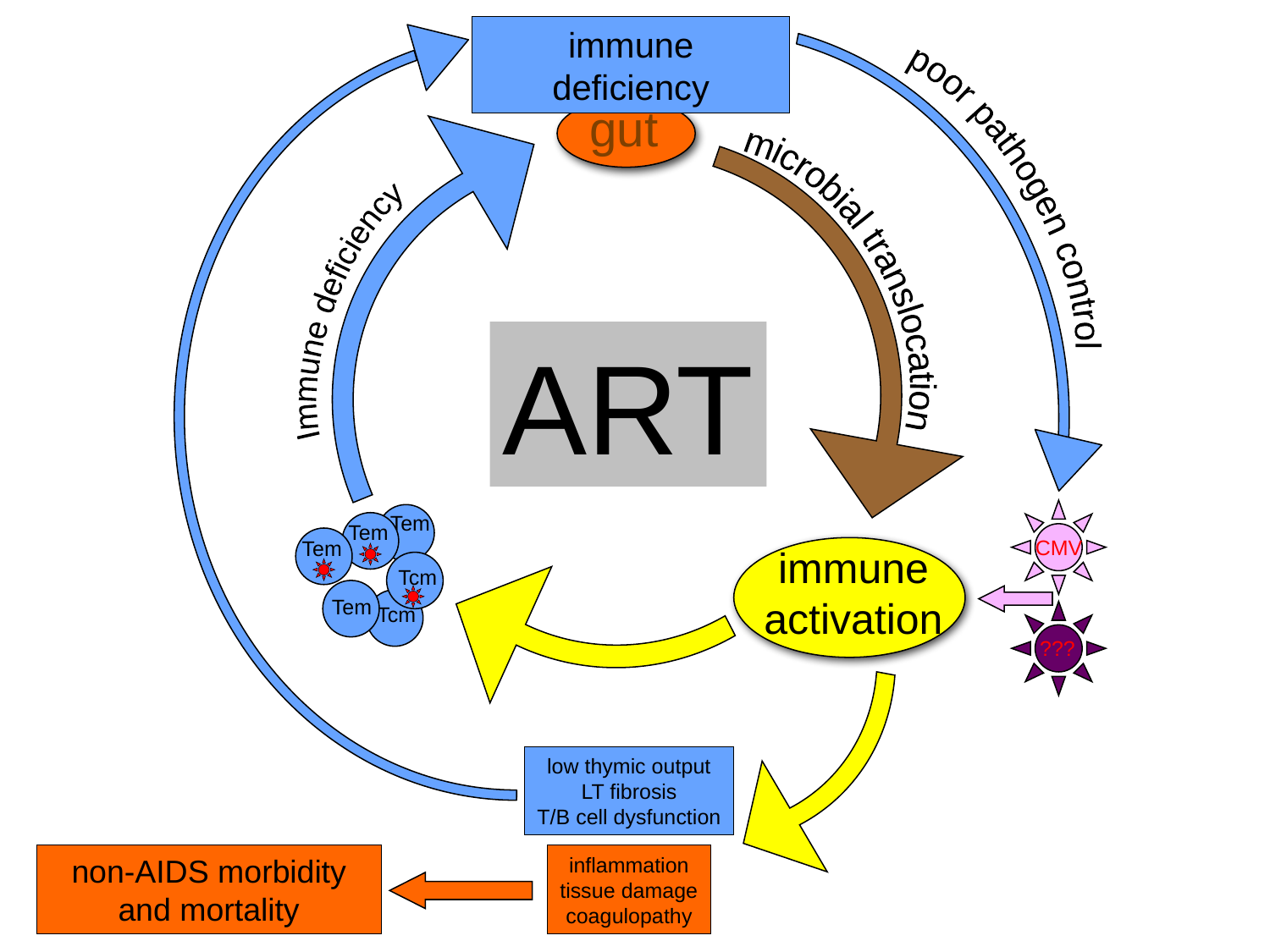

immune deficiency

gut

poor pathogen control

microbial translocation
Immune deficiency
ART

Tem

Tem

Tem

CMV
immune activation

Tcm

Tem

Tcm

???
low thymic output
LT fibrosis
T/B cell dysfunction
non-AIDS morbidity and mortality
inflammation
tissue damage
coagulopathy